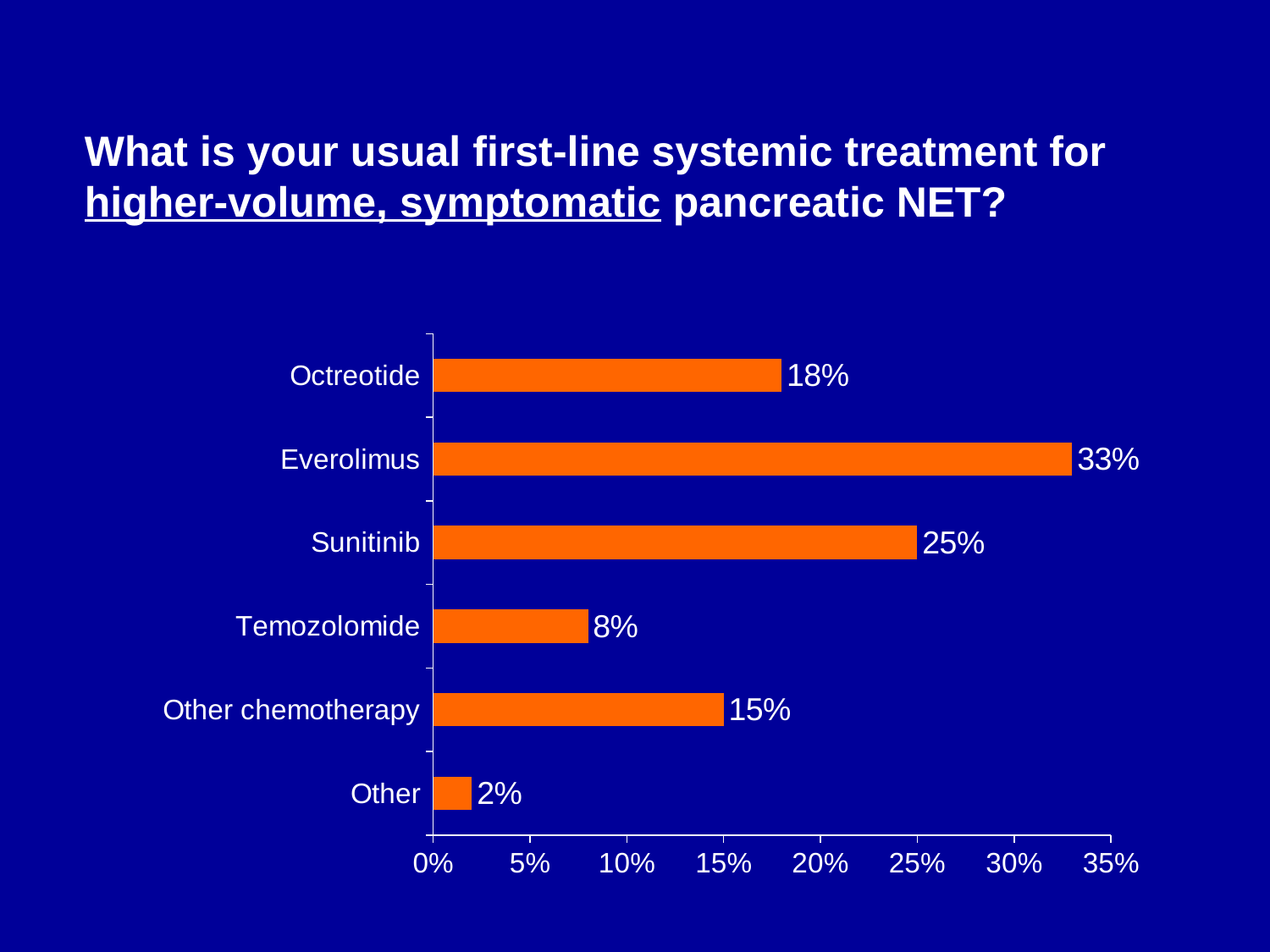

What is your usual first-line systemic treatment for higher-volume, symptomatic pancreatic NET?

### Chart

| Category | Series 1 |
|---|---|
| Other | 0.02 |
| Other chemotherapy | 0.15 |
| Temozolomide | 0.08 |
| Sunitinib | 0.25 |
| Everolimus | 0.33 |
| Octreotide | 0.18 |